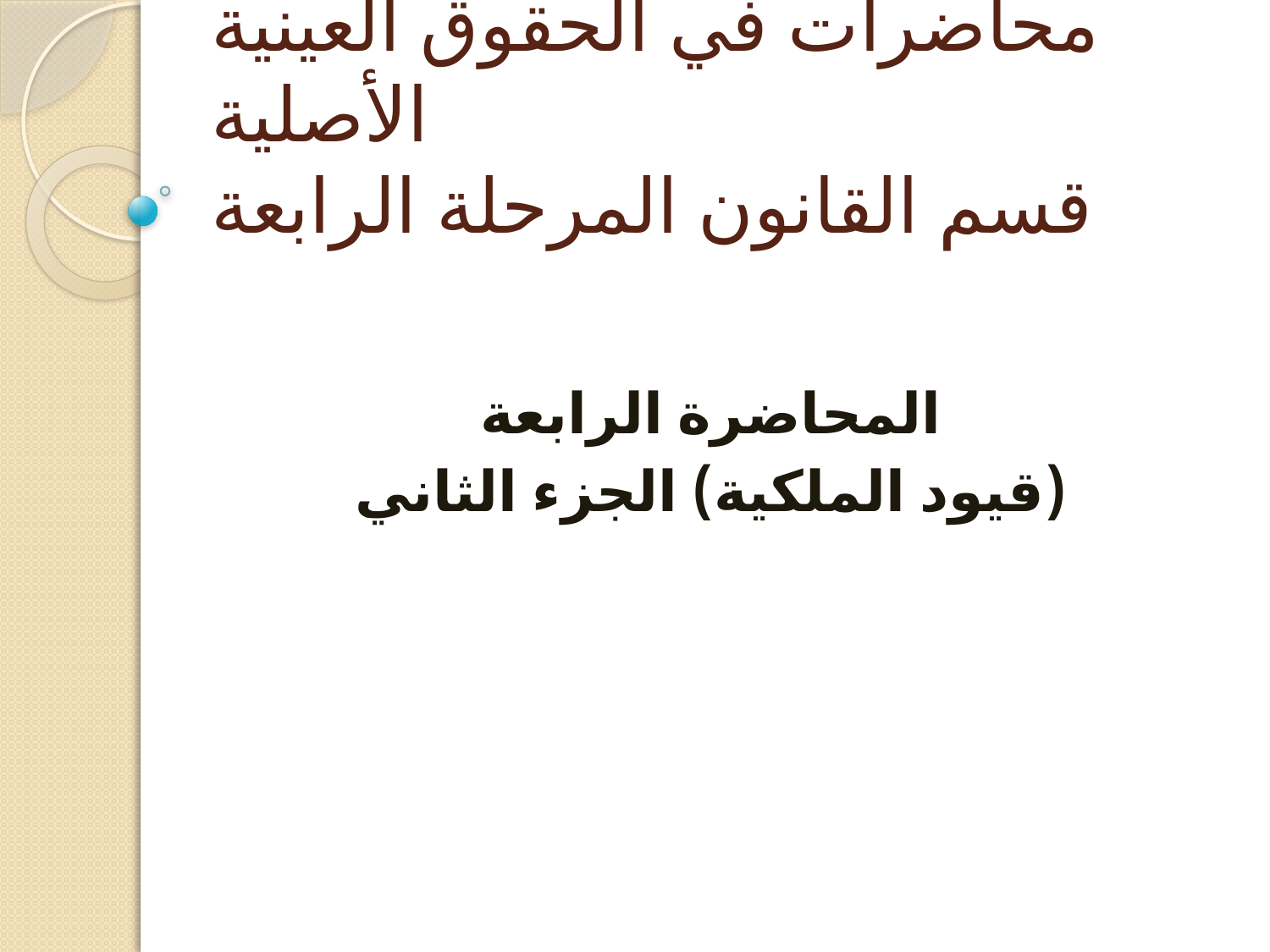

# محاضرات في الحقوق العينية الأصلية قسم القانون المرحلة الرابعة
المحاضرة الرابعة
(قيود الملكية) الجزء الثاني